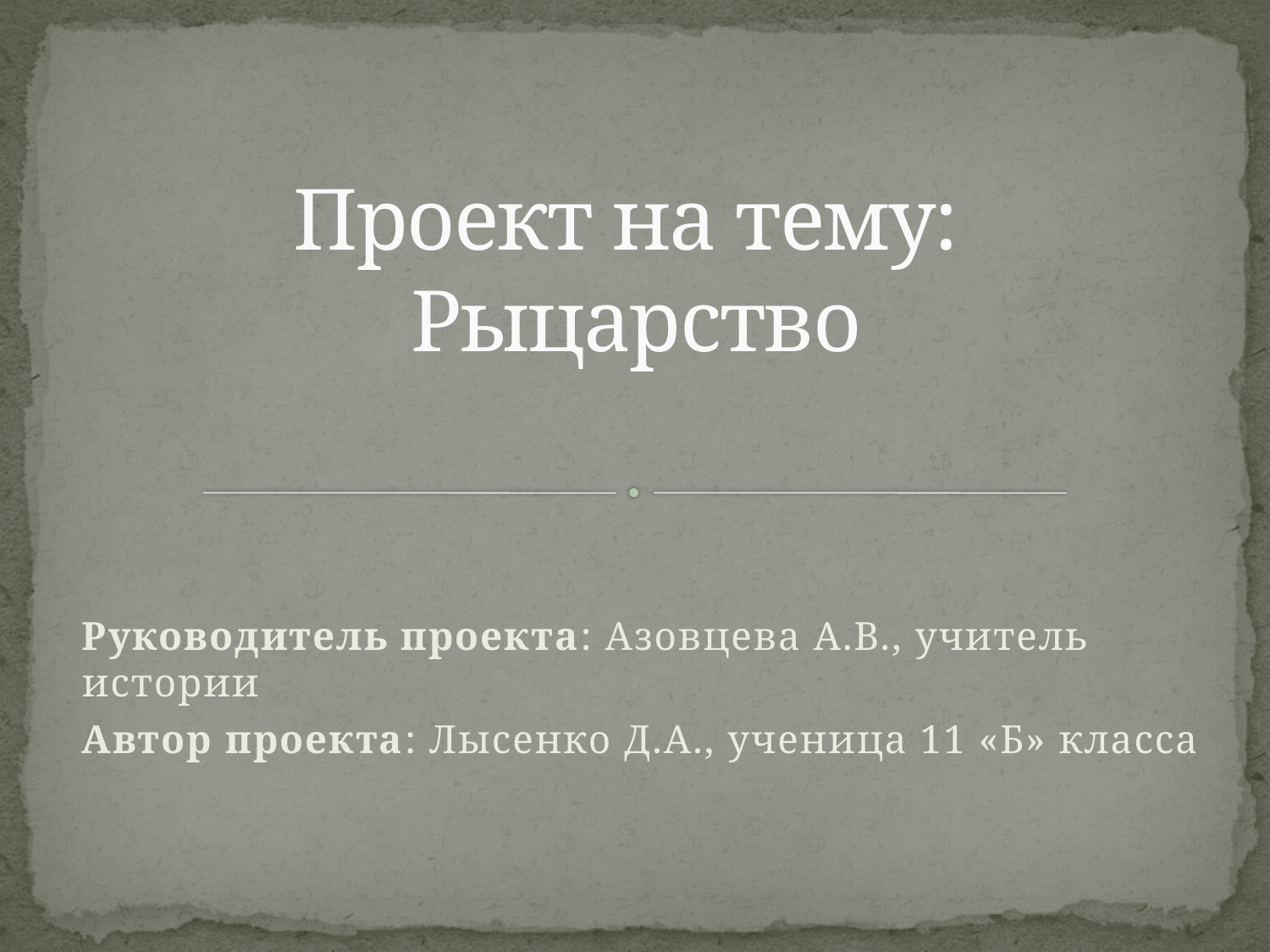

# Проект на тему: Рыцарство
Руководитель проекта: Азовцева А.В., учитель истории
Автор проекта: Лысенко Д.А., ученица 11 «Б» класса